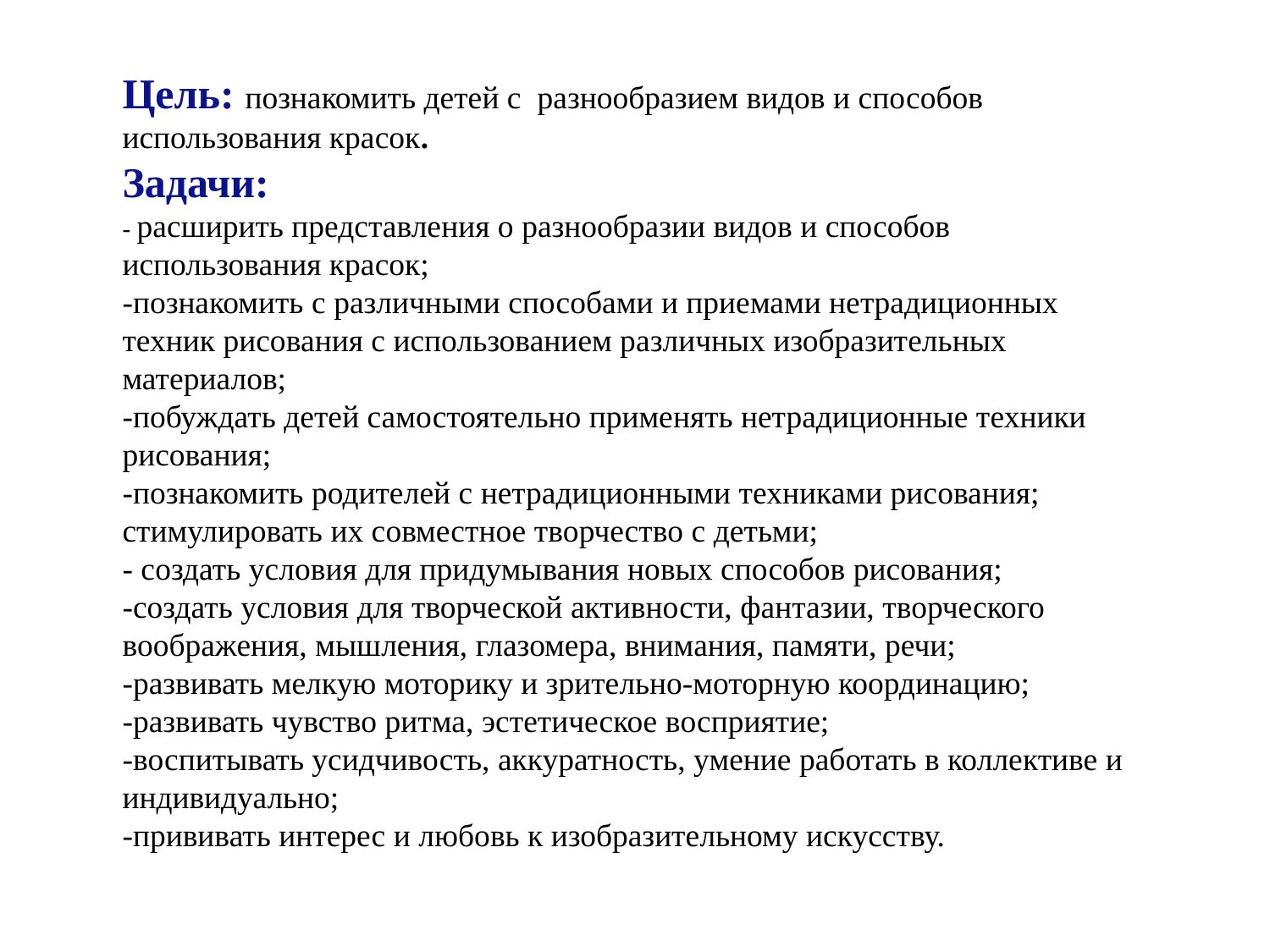

Цель: познакомить детей с  разнообразием видов и способов использования красок.
Задачи:
- расширить представления о разнообразии видов и способов использования красок;
-познакомить с различными способами и приемами нетрадиционных техник рисования с использованием различных изобразительных материалов;
-побуждать детей самостоятельно применять нетрадиционные техники рисования;
-познакомить родителей с нетрадиционными техниками рисования; стимулировать их совместное творчество с детьми;
- создать условия для придумывания новых способов рисования;
-создать условия для творческой активности, фантазии, творческого воображения, мышления, глазомера, внимания, памяти, речи;
-развивать мелкую моторику и зрительно-моторную координацию;
-развивать чувство ритма, эстетическое восприятие;
-воспитывать усидчивость, аккуратность, умение работать в коллективе и индивидуально;
-прививать интерес и любовь к изобразительному искусству.